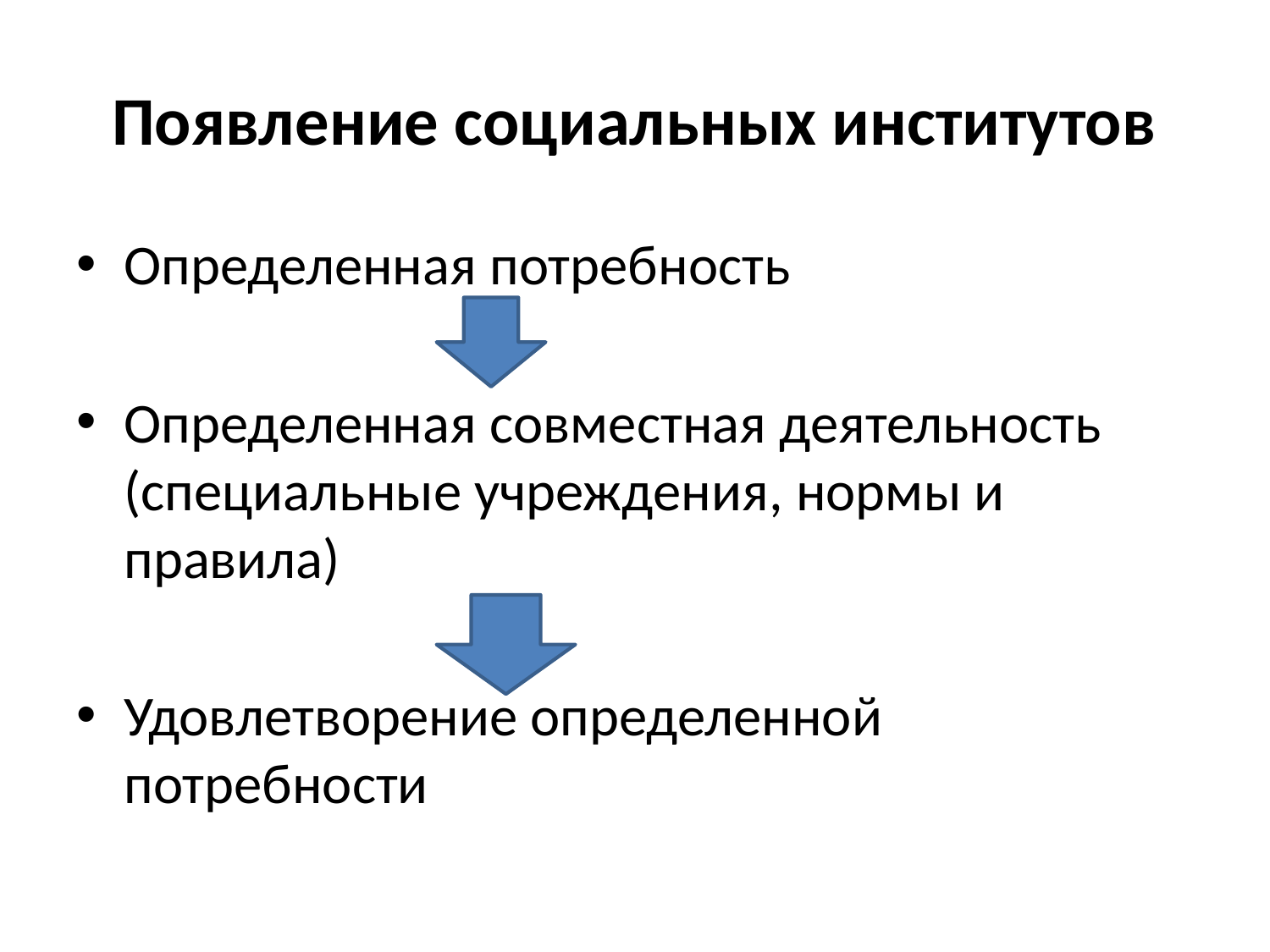

# Появление социальных институтов
Определенная потребность

Определенная совместная деятельность (специальные учреждения, нормы и правила)

Удовлетворение определенной потребности